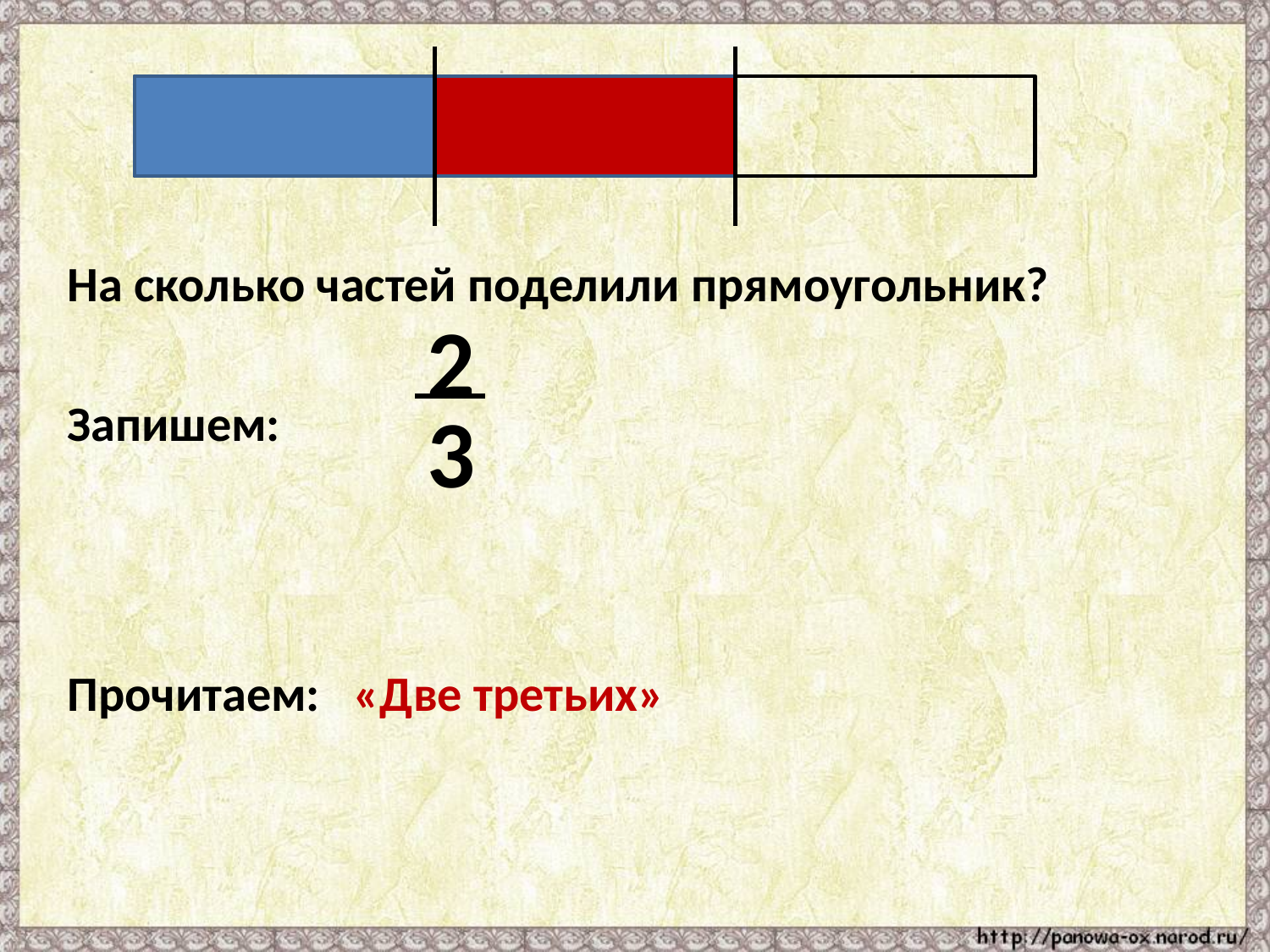

На сколько частей поделили прямоугольник?
2
Запишем:
3
Прочитаем:   «Две третьих»